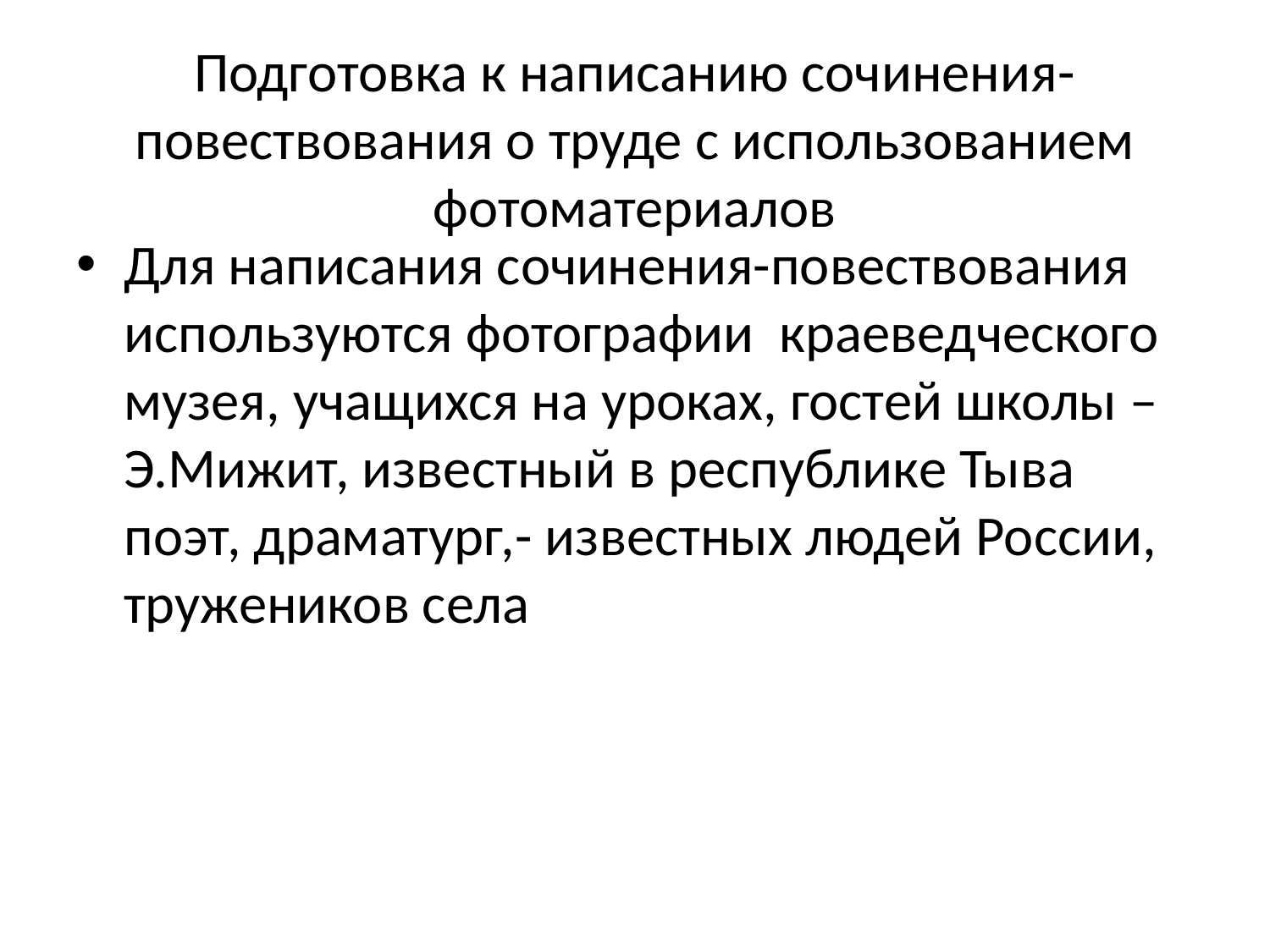

# Подготовка к написанию сочинения- повествования о труде с использованием фотоматериалов
Для написания сочинения-повествования используются фотографии  краеведческого музея, учащихся на уроках, гостей школы –Э.Мижит, известный в республике Тыва поэт, драматург,- известных людей России, тружеников села